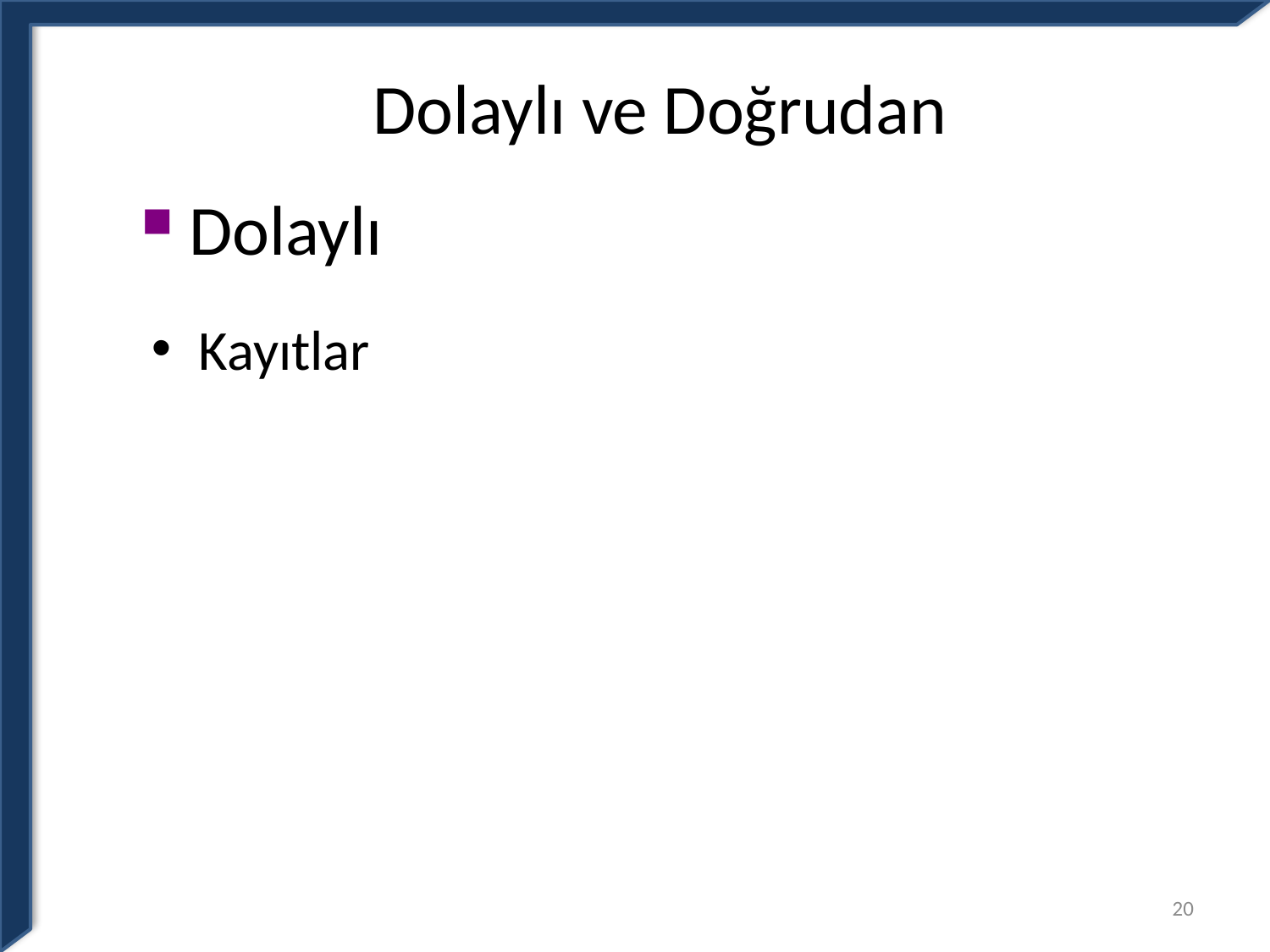

# Dolaylı ve Doğrudan
Dolaylı

Kayıtlar
20